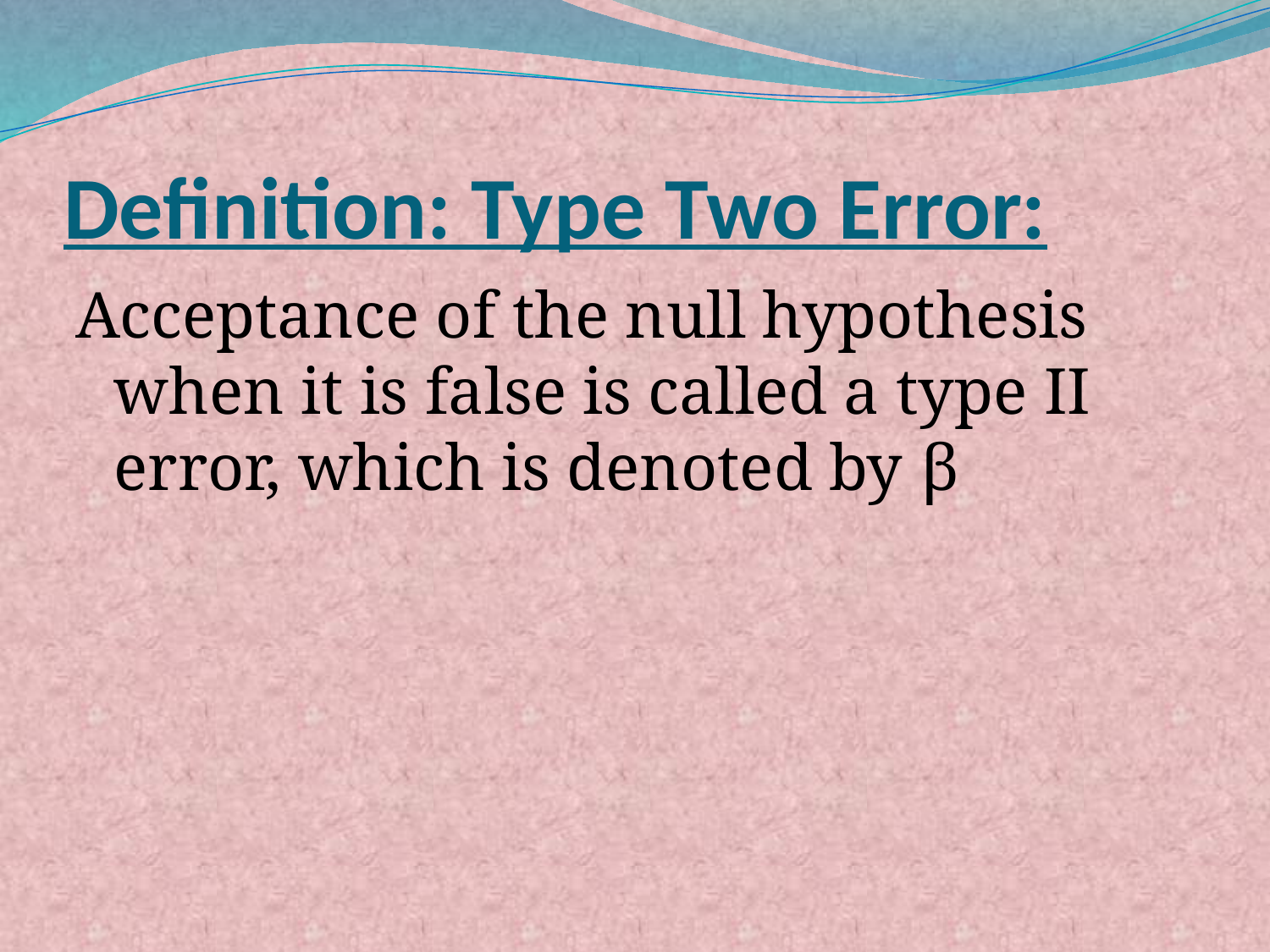

# Definition: Type Two Error:
Acceptance of the null hypothesis when it is false is called a type II error, which is denoted by β